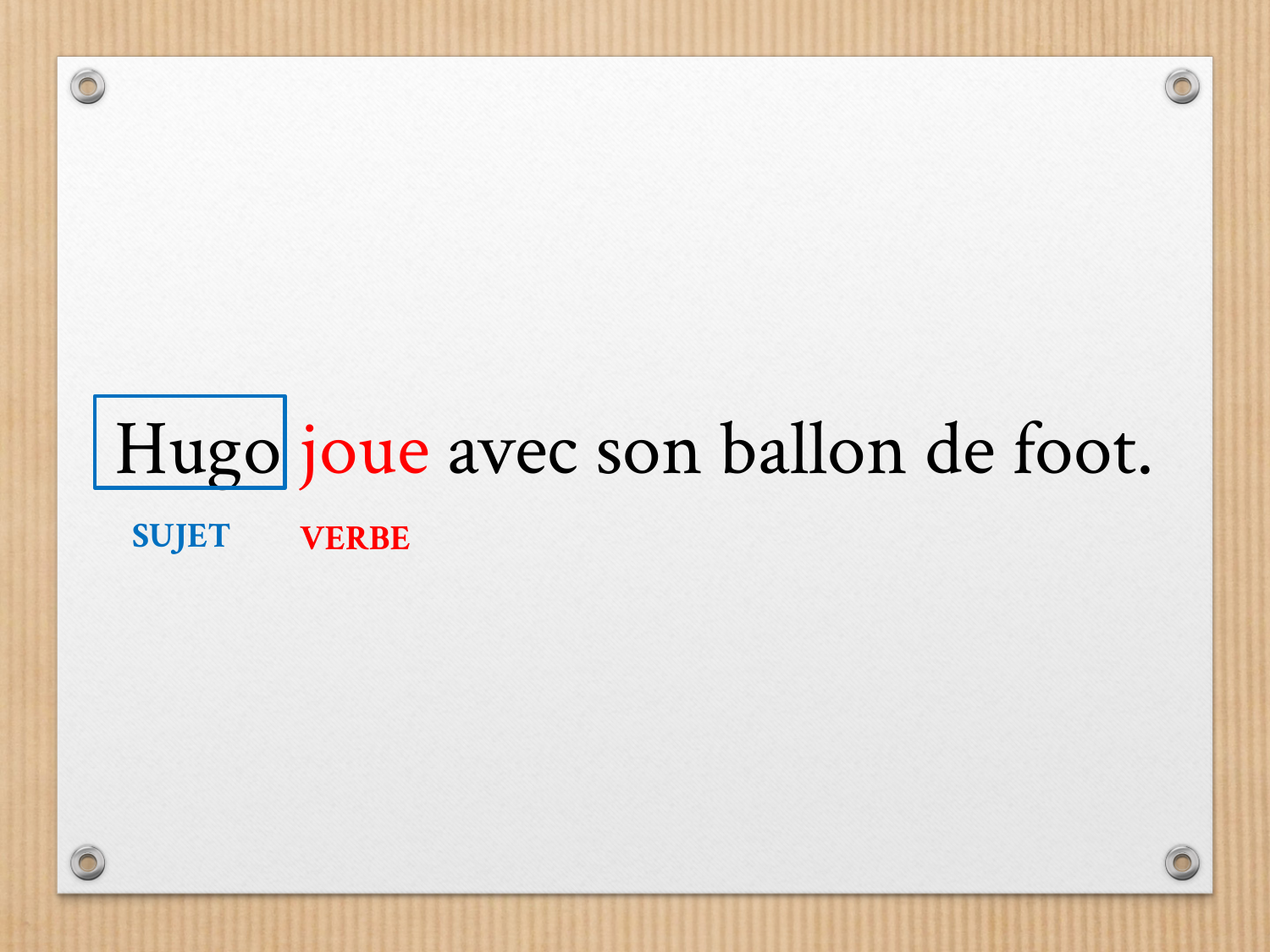

Hugo joue avec son ballon de foot.

SUJET
VERBE